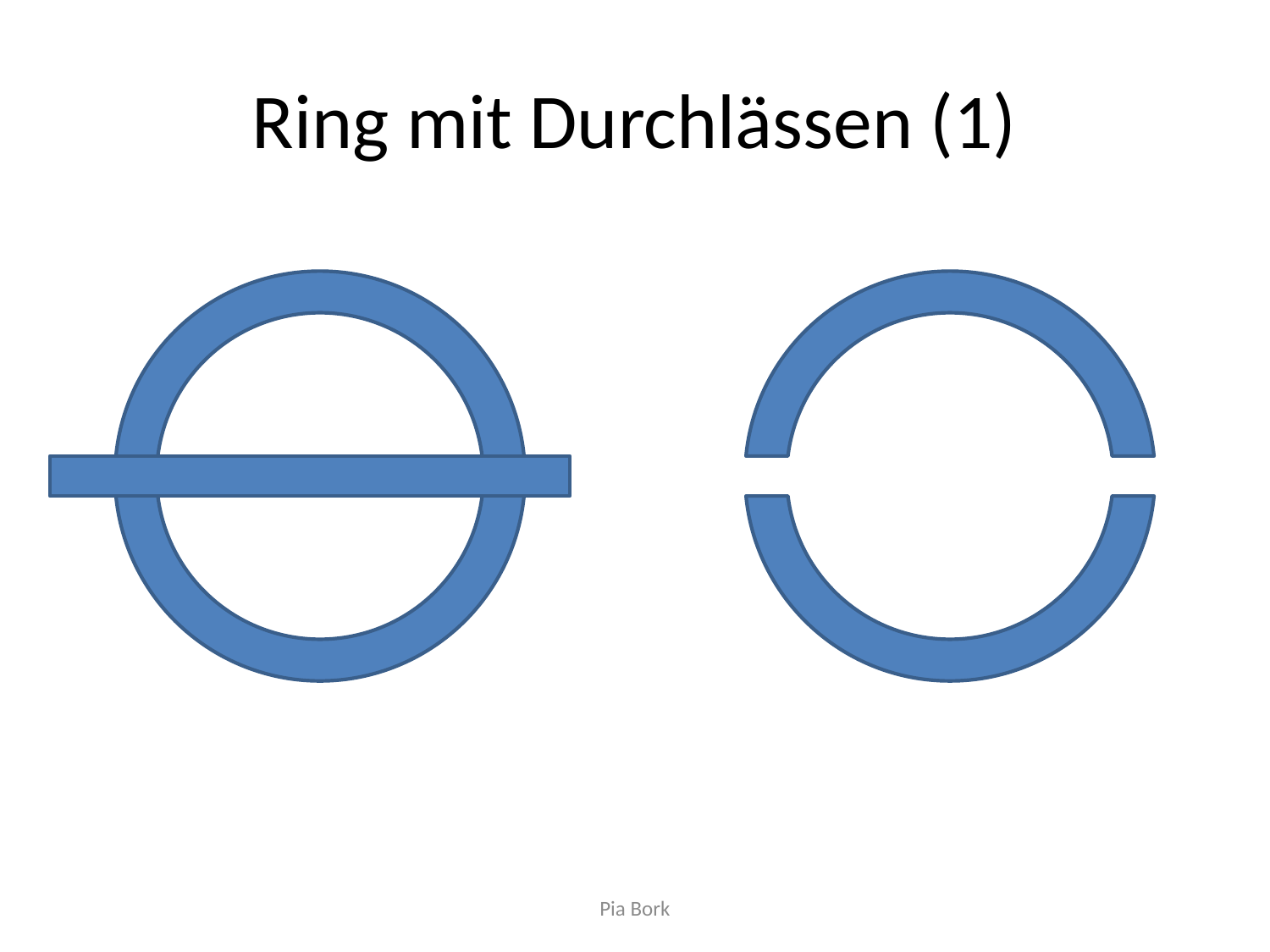

# Ring mit Durchlässen (1)

Pia Bork